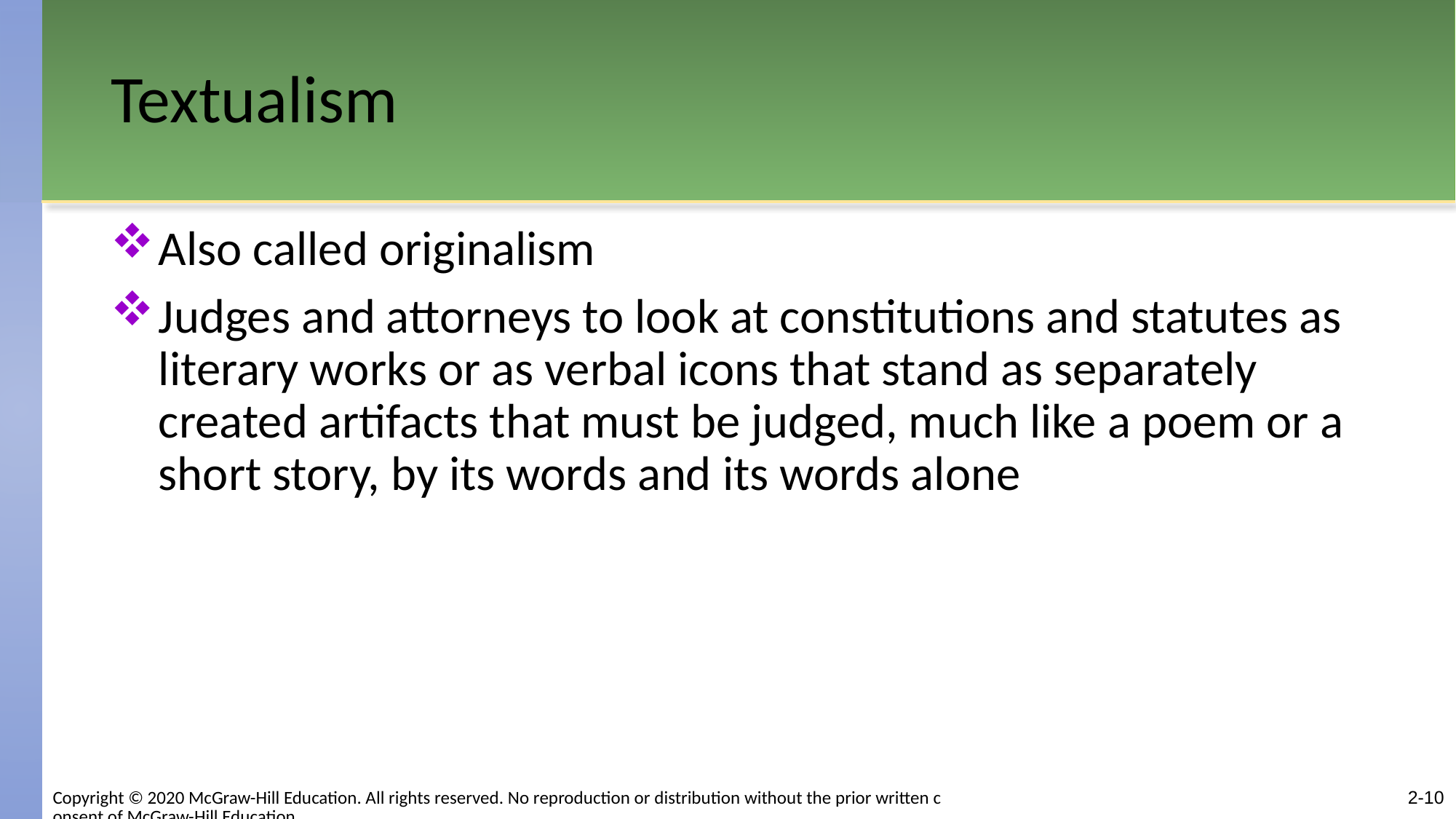

# Textualism
Also called originalism
Judges and attorneys to look at constitutions and statutes as literary works or as verbal icons that stand as separately created artifacts that must be judged, much like a poem or a short story, by its words and its words alone
2-10
Copyright © 2020 McGraw-Hill Education. All rights reserved. No reproduction or distribution without the prior written consent of McGraw-Hill Education.